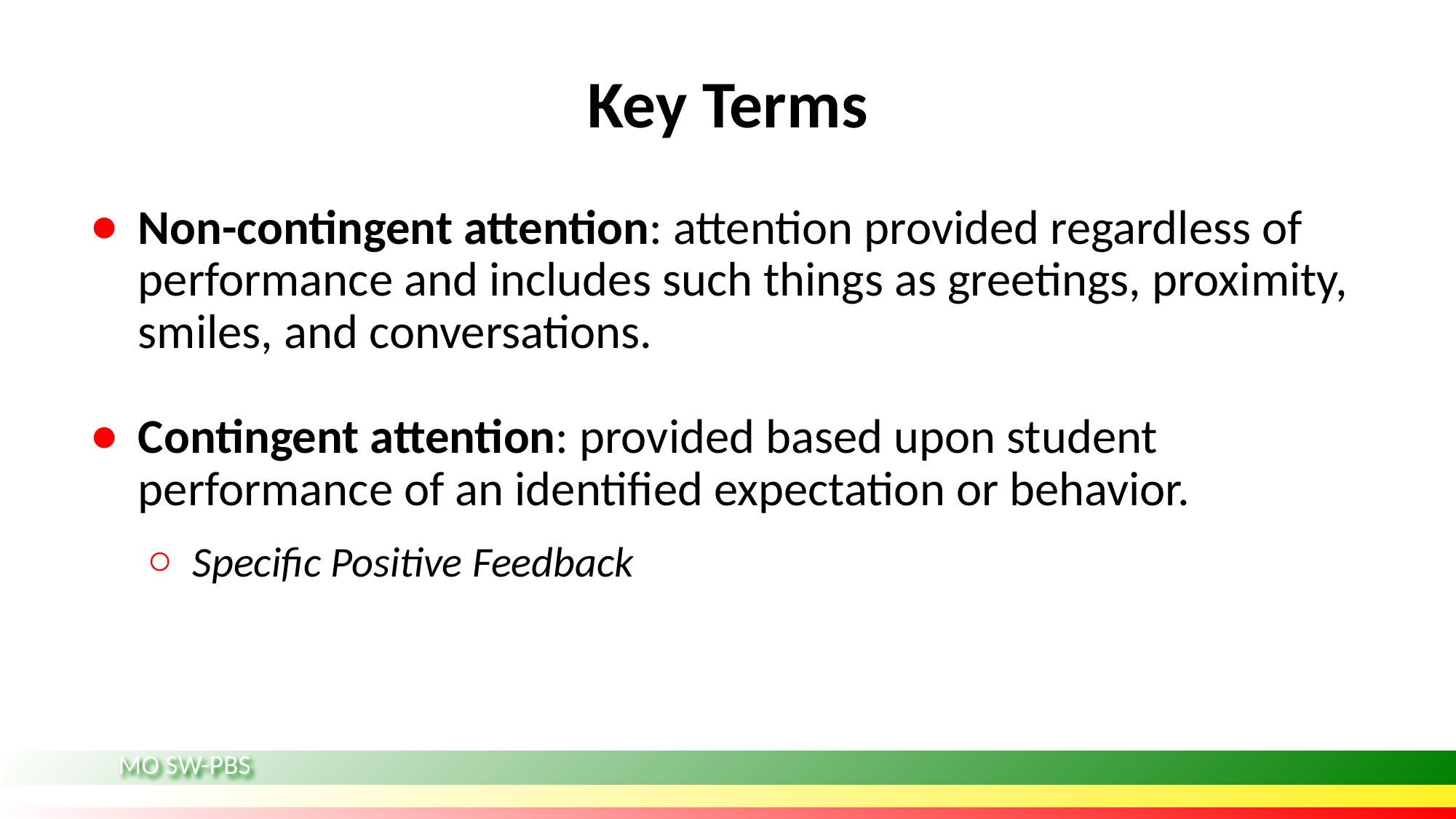

# Key Terms
Non-contingent attention: attention provided regardless of performance and includes such things as greetings, proximity, smiles, and conversations.

Contingent attention: provided based upon student performance of an identified expectation or behavior.
Specific Positive Feedback